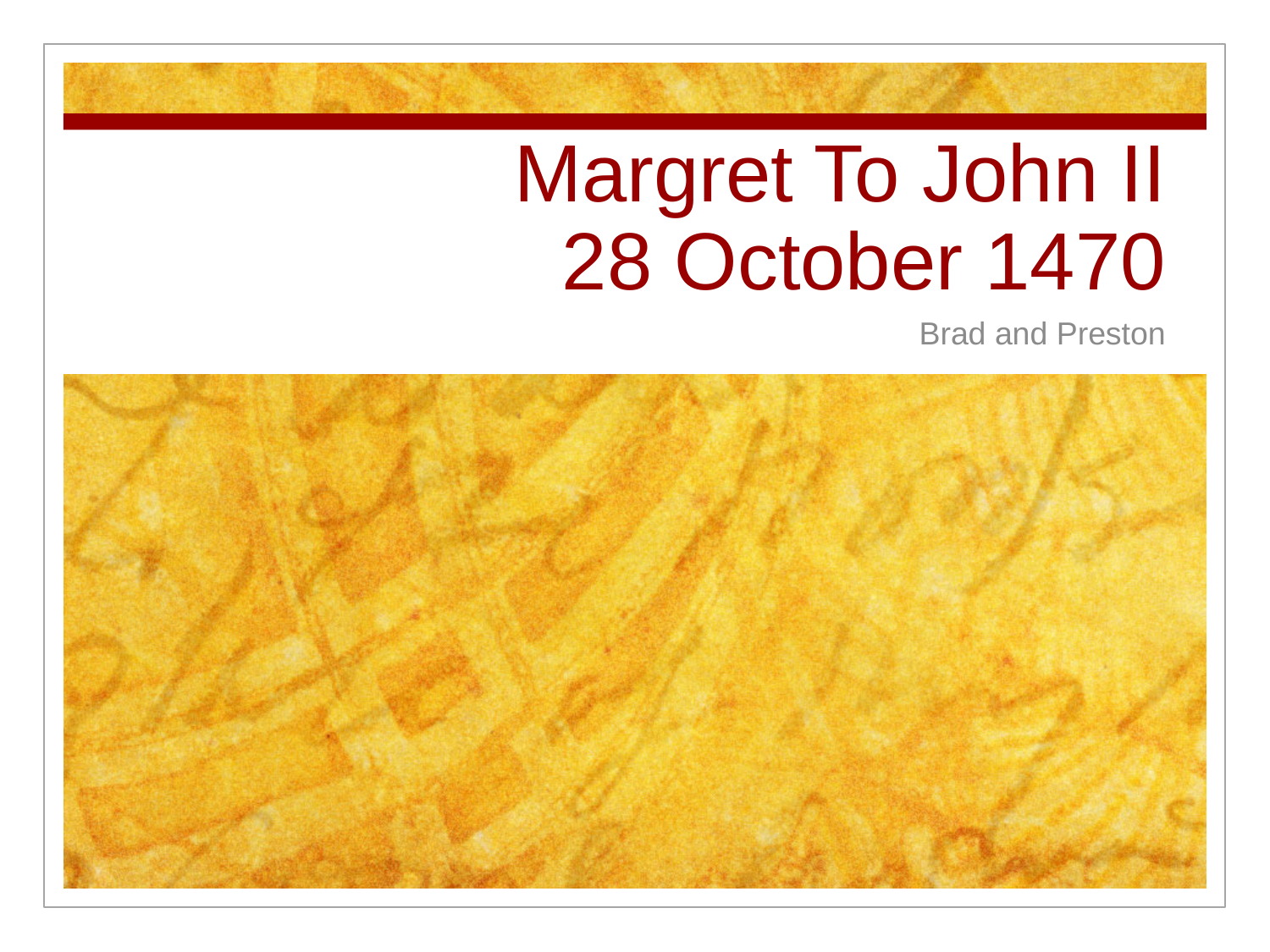

# Margret To John II 28 October 1470
Brad and Preston